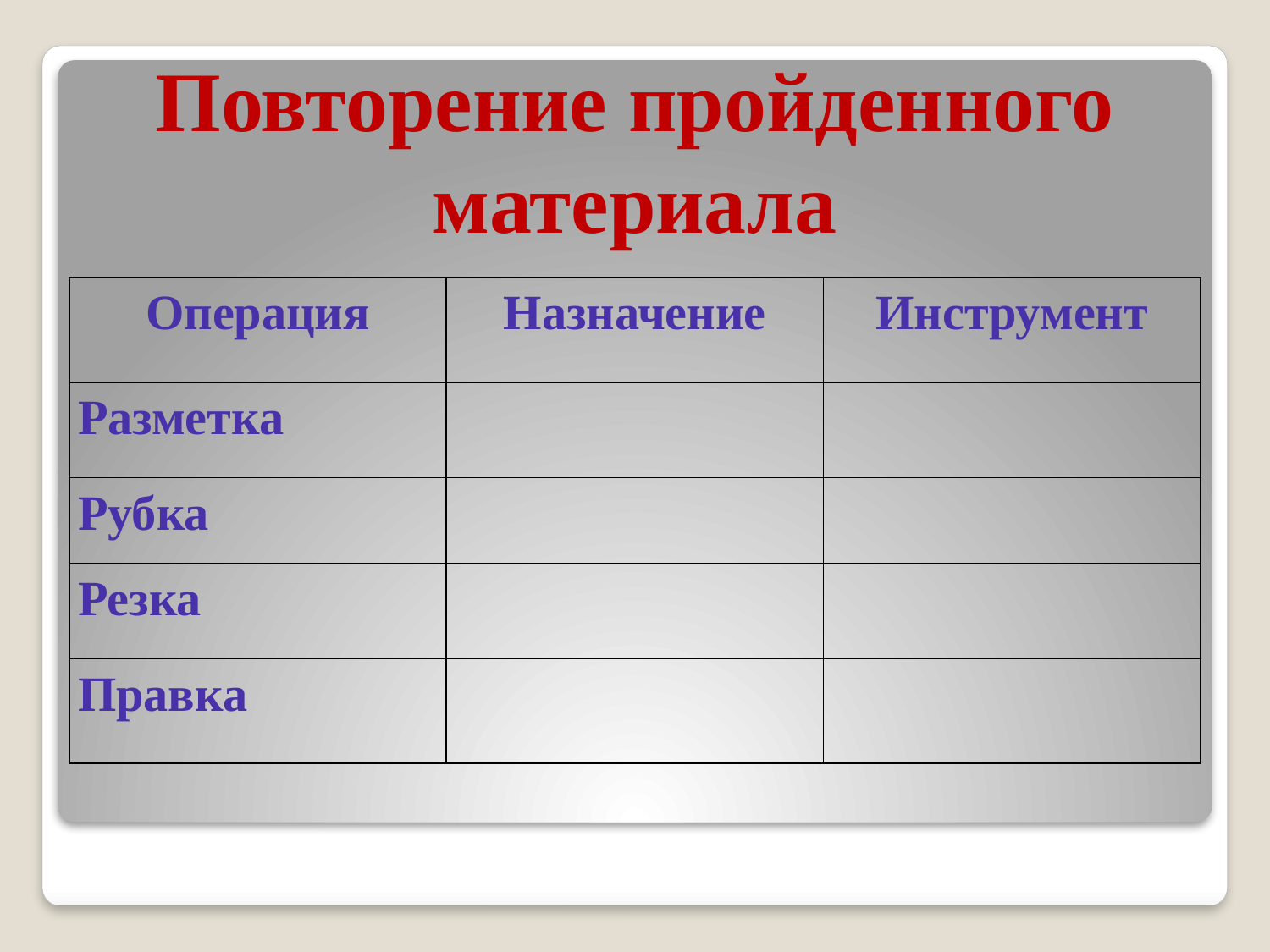

Повторение пройденного материала
| Операция | Назначение | Инструмент |
| --- | --- | --- |
| Разметка |  |  |
| Рубка |  |  |
| Резка |  |  |
| Правка |  |  |
#